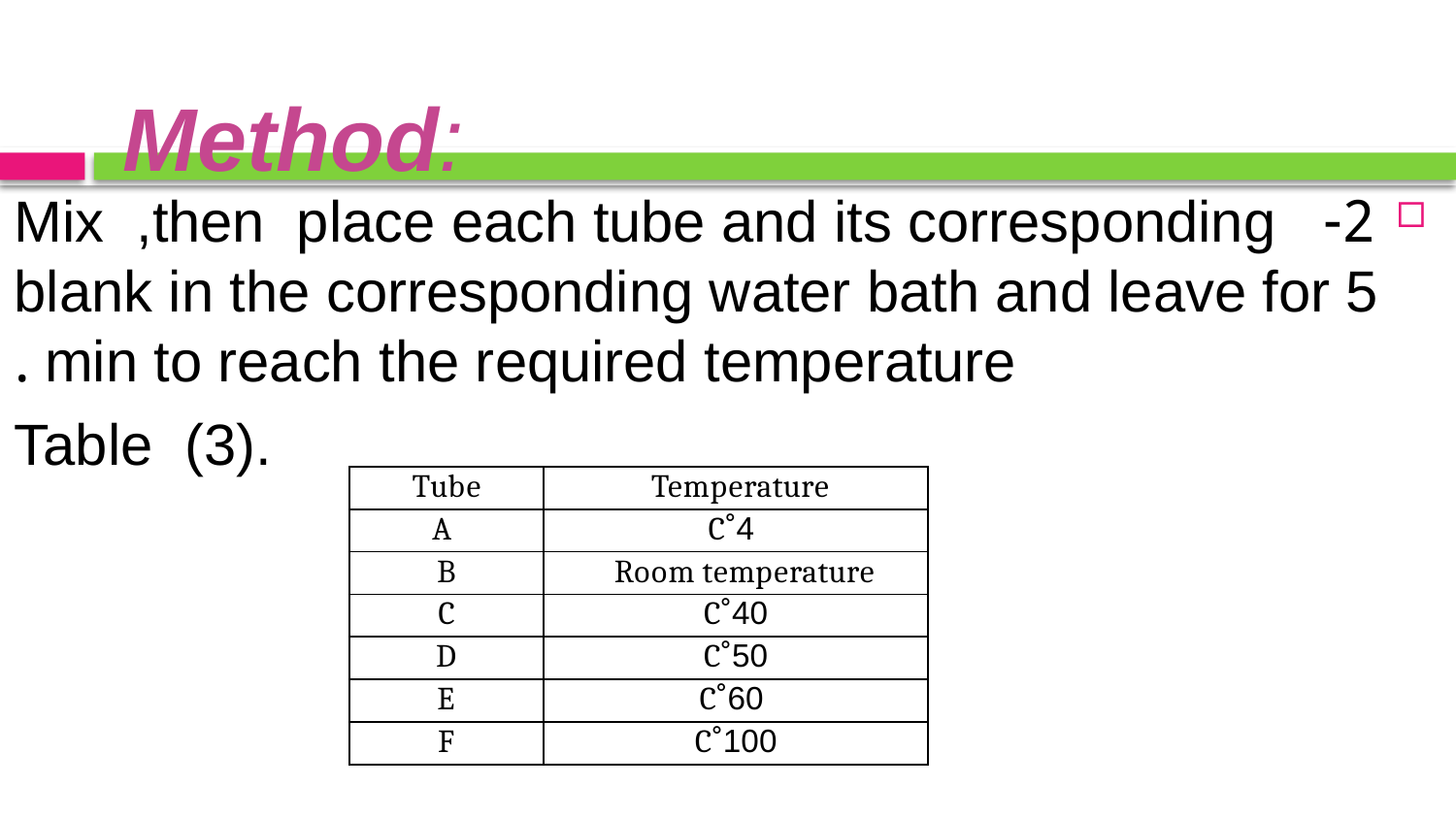

Method:
2-   Mix  ,then  place each tube and its corresponding blank in the corresponding water bath and leave for 5 min to reach the required temperature .
Table  (3).
| Tube | Temperature |
| --- | --- |
| A | 4˚C |
| B | Room temperature |
| C | 40˚C |
| D | 50˚C |
| E | 60˚C |
| F | 100˚C |